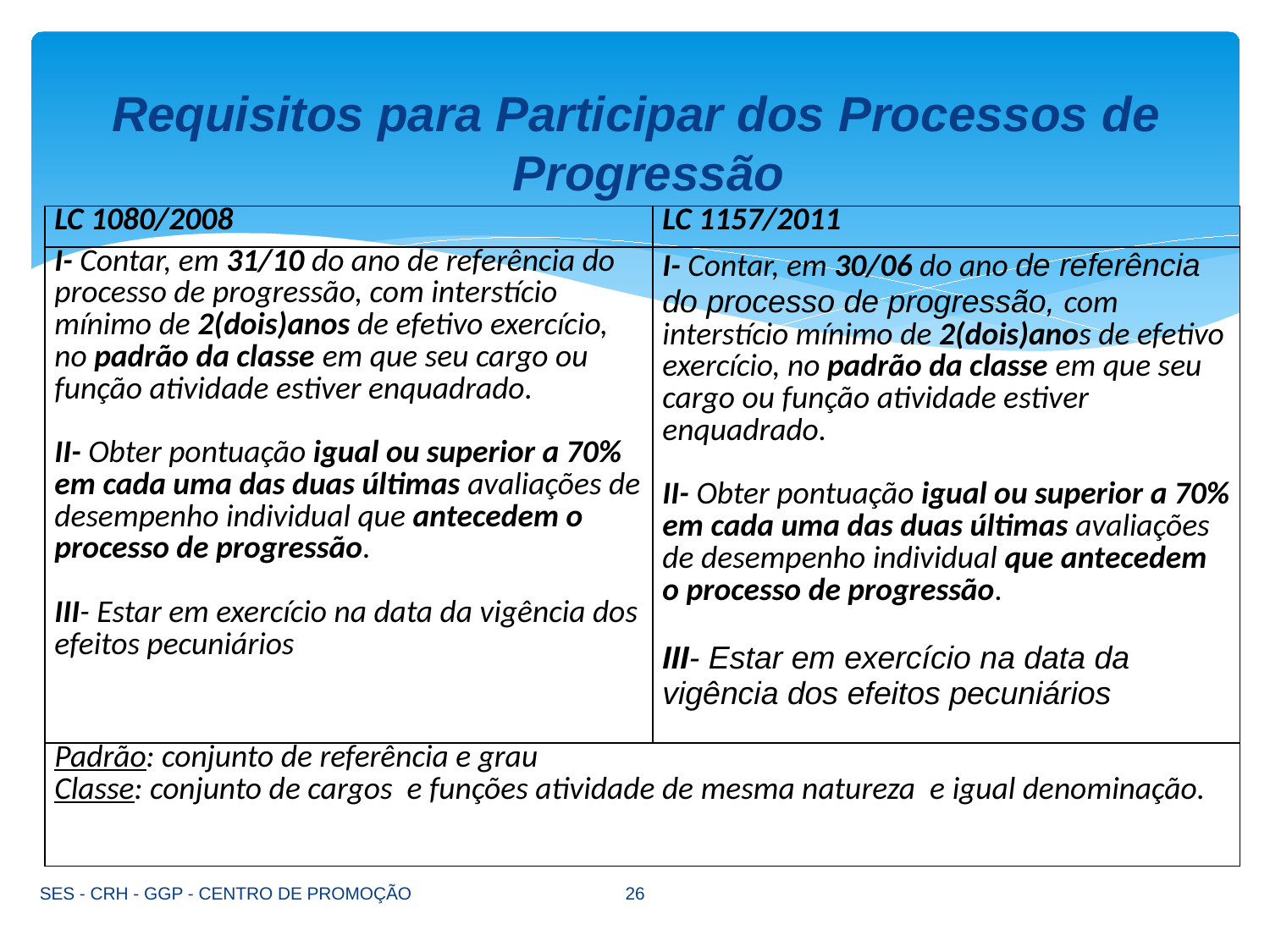

Requisitos para Participar dos Processos de Progressão

| LC 1080/2008 | LC 1157/2011 |
| --- | --- |
| I- Contar, em 31/10 do ano de referência do processo de progressão, com interstício mínimo de 2(dois)anos de efetivo exercício, no padrão da classe em que seu cargo ou função atividade estiver enquadrado. II- Obter pontuação igual ou superior a 70% em cada uma das duas últimas avaliações de desempenho individual que antecedem o processo de progressão. III- Estar em exercício na data da vigência dos efeitos pecuniários | I- Contar, em 30/06 do ano de referência do processo de progressão, com interstício mínimo de 2(dois)anos de efetivo exercício, no padrão da classe em que seu cargo ou função atividade estiver enquadrado. II- Obter pontuação igual ou superior a 70% em cada uma das duas últimas avaliações de desempenho individual que antecedem o processo de progressão. III- Estar em exercício na data da vigência dos efeitos pecuniários |
| Padrão: conjunto de referência e grau Classe: conjunto de cargos e funções atividade de mesma natureza e igual denominação. |  |
26
SES - CRH - GGP - CENTRO DE PROMOÇÃO